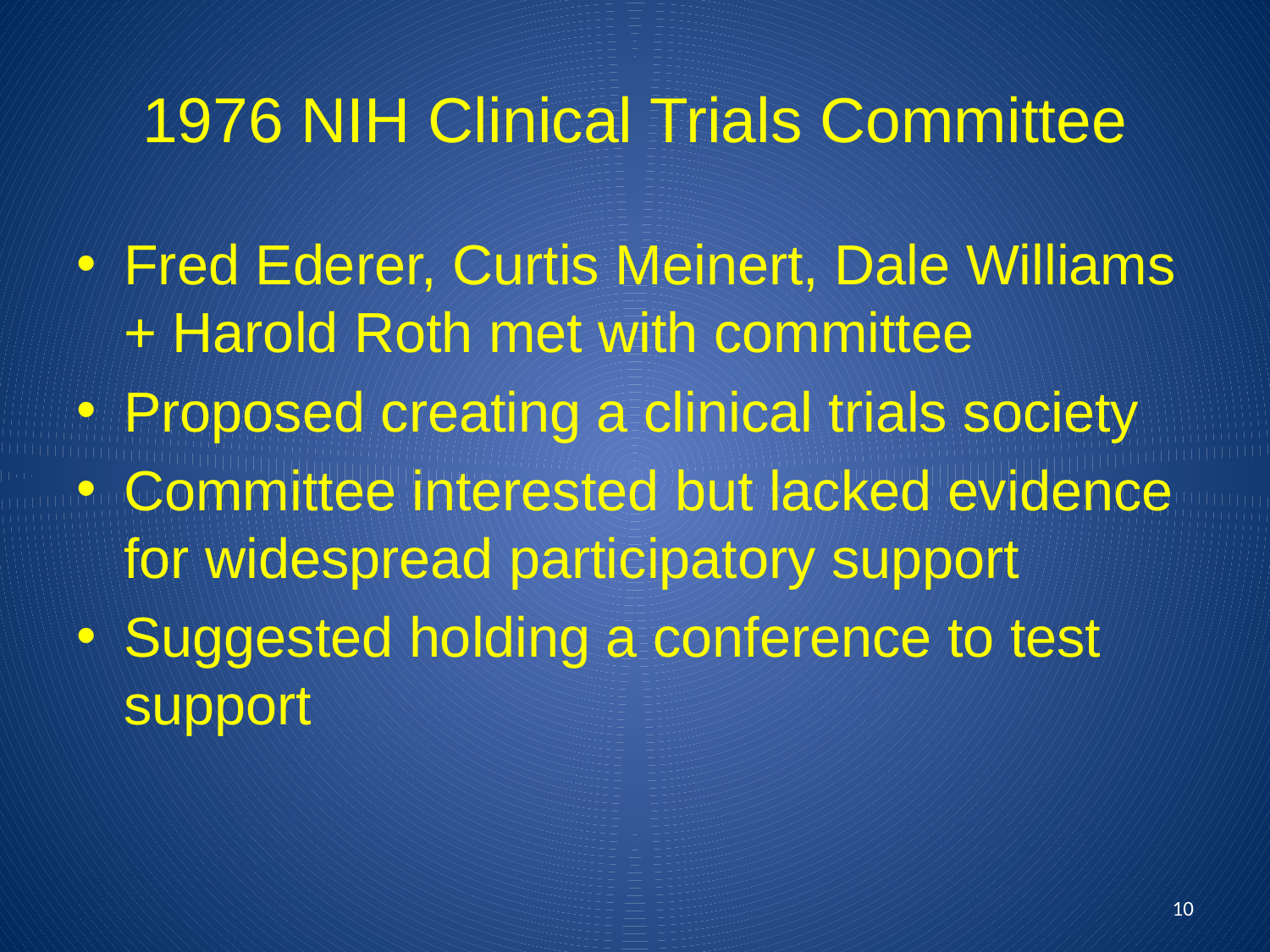

# 1976 NIH Clinical Trials Committee
Fred Ederer, Curtis Meinert, Dale Williams + Harold Roth met with committee
Proposed creating a clinical trials society
Committee interested but lacked evidence for widespread participatory support
Suggested holding a conference to test support
10